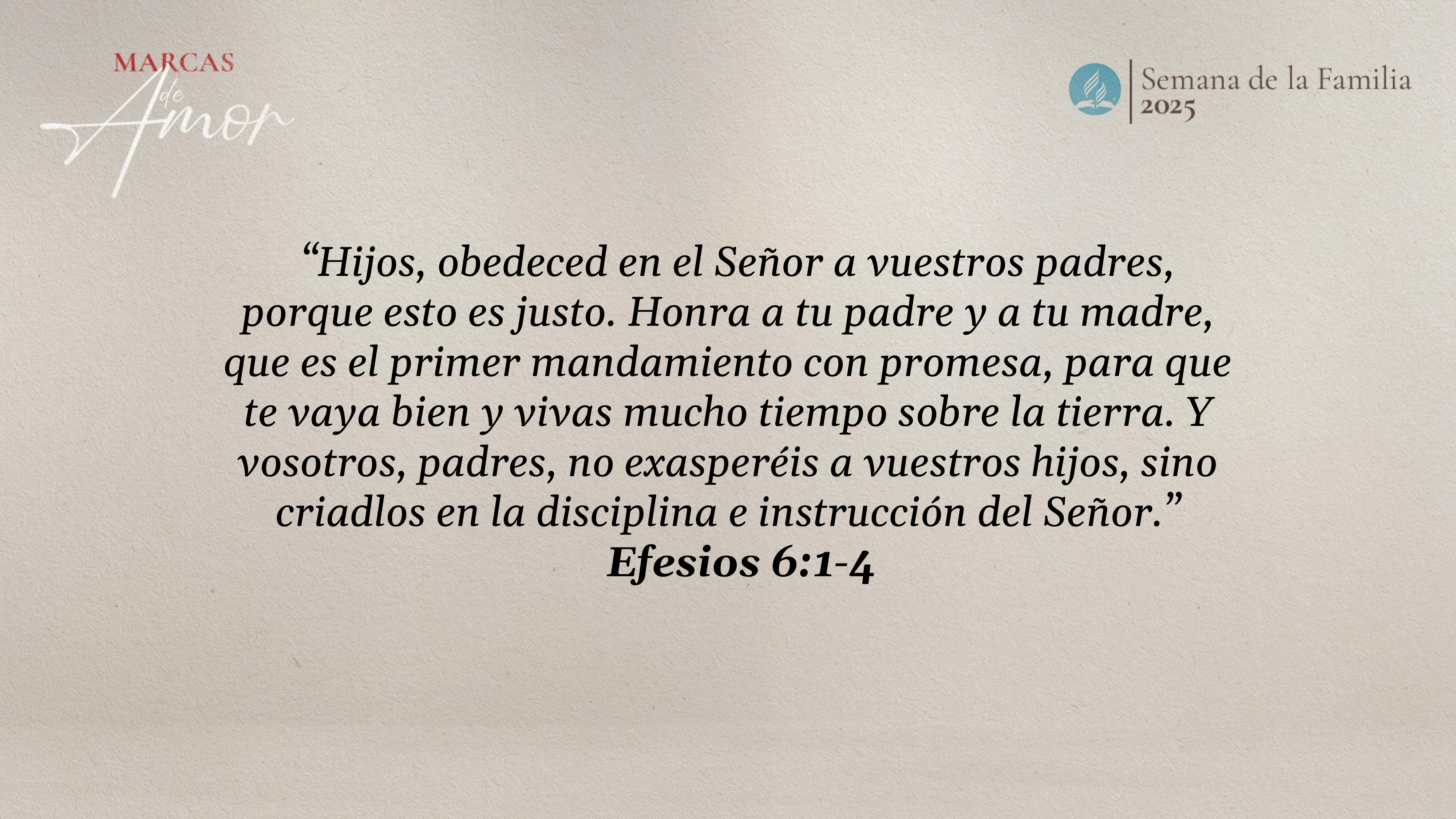

“Hijos, obedeced en el Señor a vuestros padres, porque esto es justo. Honra a tu padre y a tu madre, que es el primer mandamiento con promesa, para que te vaya bien y vivas mucho tiempo sobre la tierra. Y vosotros, padres, no exasperéis a vuestros hijos, sino criadlos en la disciplina e instrucción del Señor.”
Efesios 6:1-4